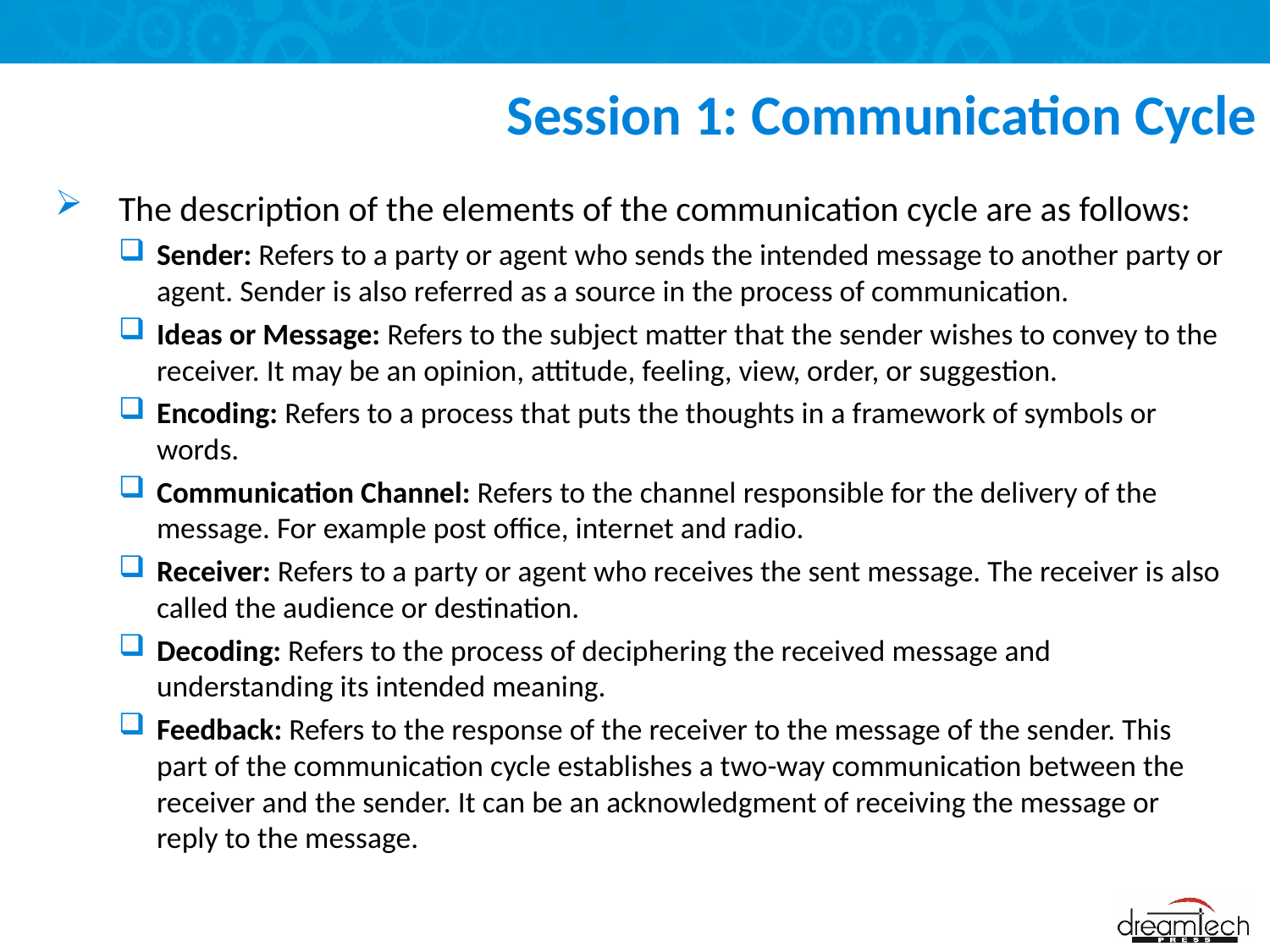

# Session 1: Communication Cycle
The description of the elements of the communication cycle are as follows:
Sender: Refers to a party or agent who sends the intended message to another party or agent. Sender is also referred as a source in the process of communication.
Ideas or Message: Refers to the subject matter that the sender wishes to convey to the receiver. It may be an opinion, attitude, feeling, view, order, or suggestion.
Encoding: Refers to a process that puts the thoughts in a framework of symbols or words.
Communication Channel: Refers to the channel responsible for the delivery of the message. For example post office, internet and radio.
Receiver: Refers to a party or agent who receives the sent message. The receiver is also called the audience or destination.
Decoding: Refers to the process of deciphering the received message and understanding its intended meaning.
Feedback: Refers to the response of the receiver to the message of the sender. This part of the communication cycle establishes a two-way communication between the receiver and the sender. It can be an acknowledgment of receiving the message or reply to the message.